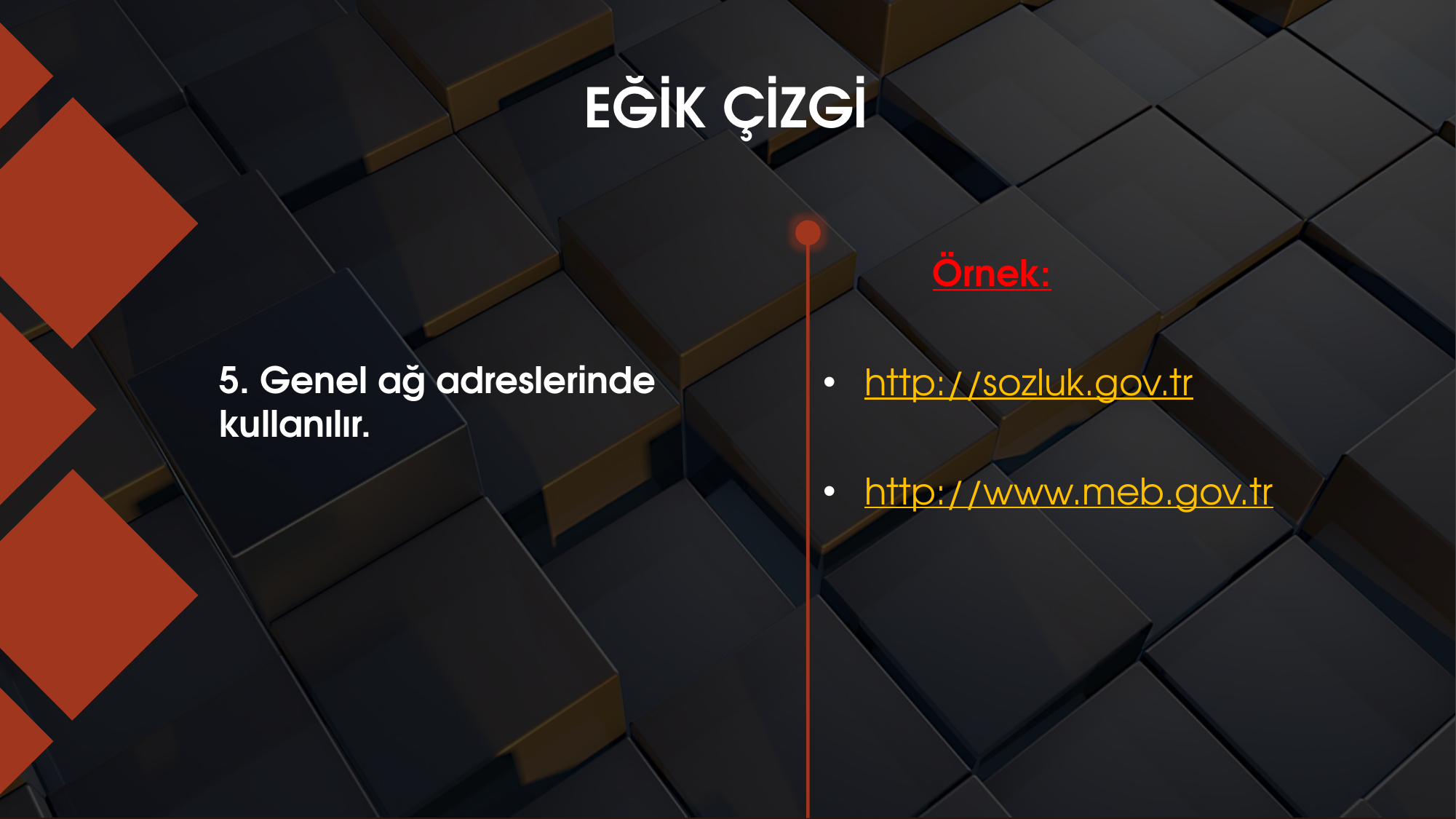

# EĞİK ÇİZGİ

	Örnek:

http://sozluk.gov.tr

http://www.meb.gov.tr

5. Genel ağ adreslerinde kullanılır.